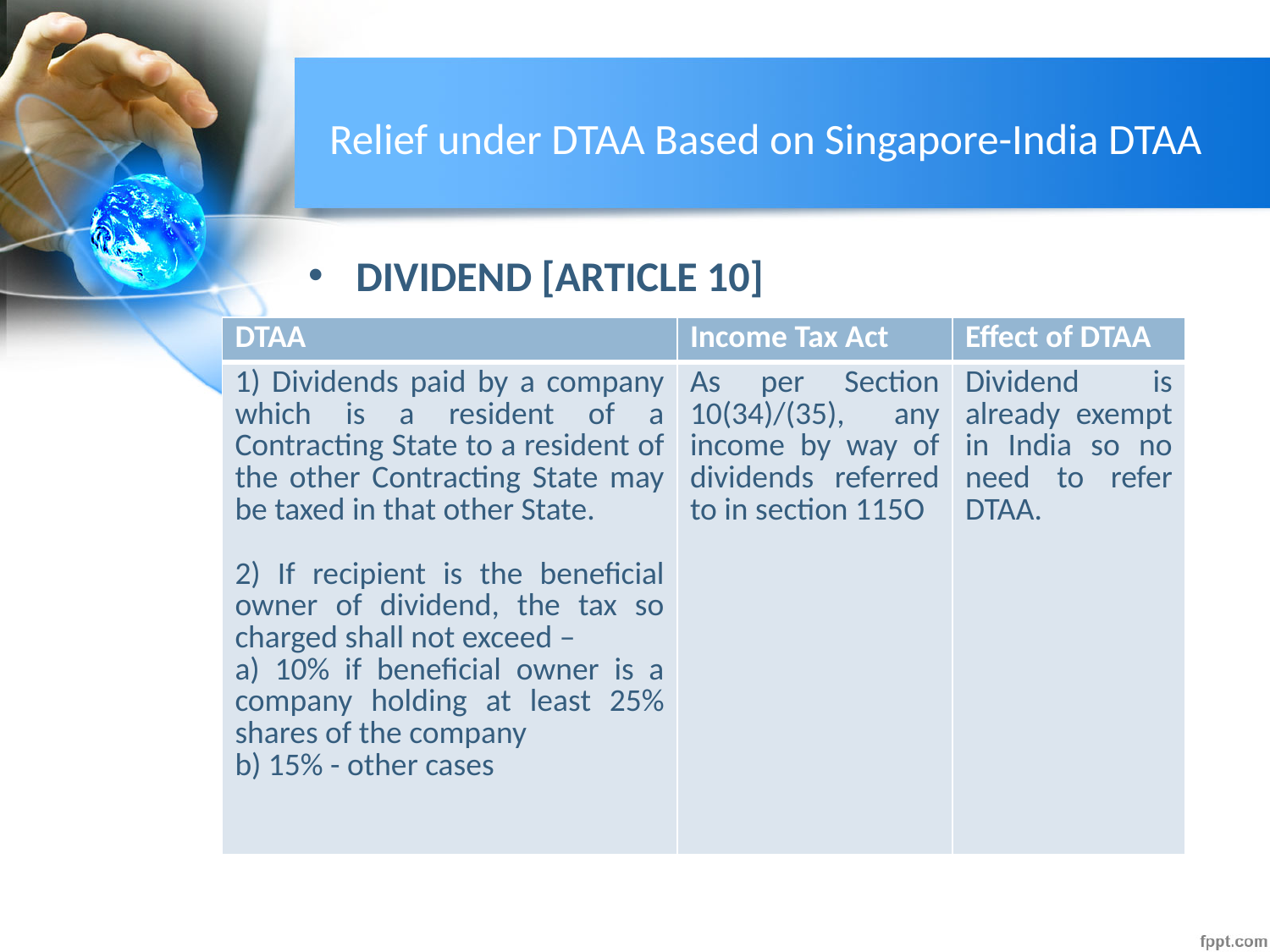

# Relief under DTAA Based on Singapore-India DTAA
DIVIDEND [ARTICLE 10]

| DTAA | Income Tax Act | Effect of DTAA |
| --- | --- | --- |
| 1) Dividends paid by a company which is a resident of a Contracting State to a resident of the other Contracting State may be taxed in that other State.   2) If recipient is the beneficial owner of dividend, the tax so charged shall not exceed – a) 10% if beneficial owner is a company holding at least 25% shares of the company b) 15% - other cases | As per Section 10(34)/(35), any income by way of dividends referred to in section 115O | Dividend is already exempt in India so no need to refer DTAA. |